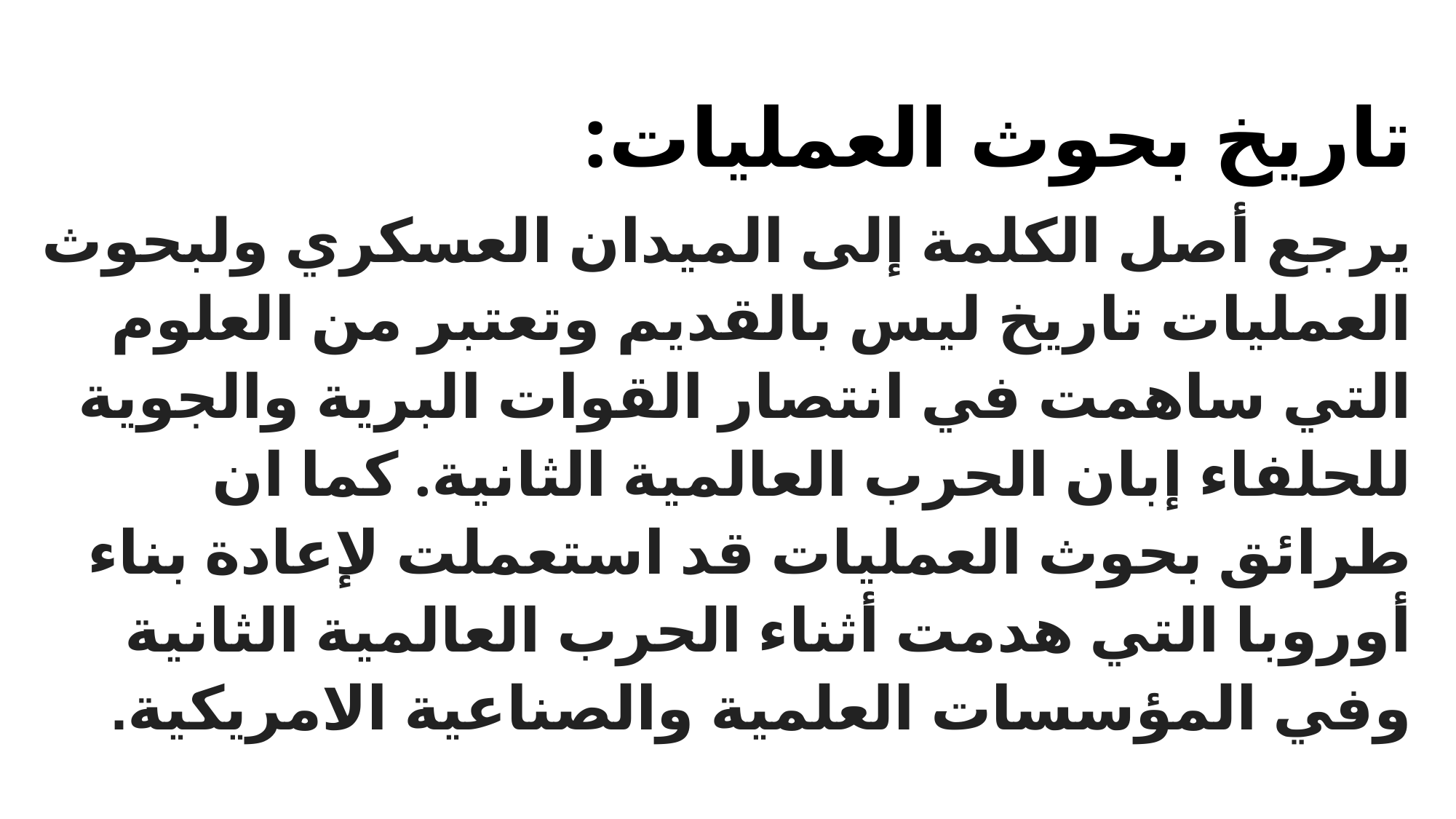

تاريخ بحوث العمليات:
يرجع أصل الكلمة إلى الميدان العسكري ولبحوث العمليات تاريخ ليس بالقديم وتعتبر من العلوم التي ساهمت في انتصار القوات البرية والجوية للحلفاء إبان الحرب العالمية الثانية. كما ان طرائق بحوث العمليات قد استعملت لإعادة بناء أوروبا التي هدمت أثناء الحرب العالمية الثانية وفي المؤسسات العلمية والصناعية الامريكية.